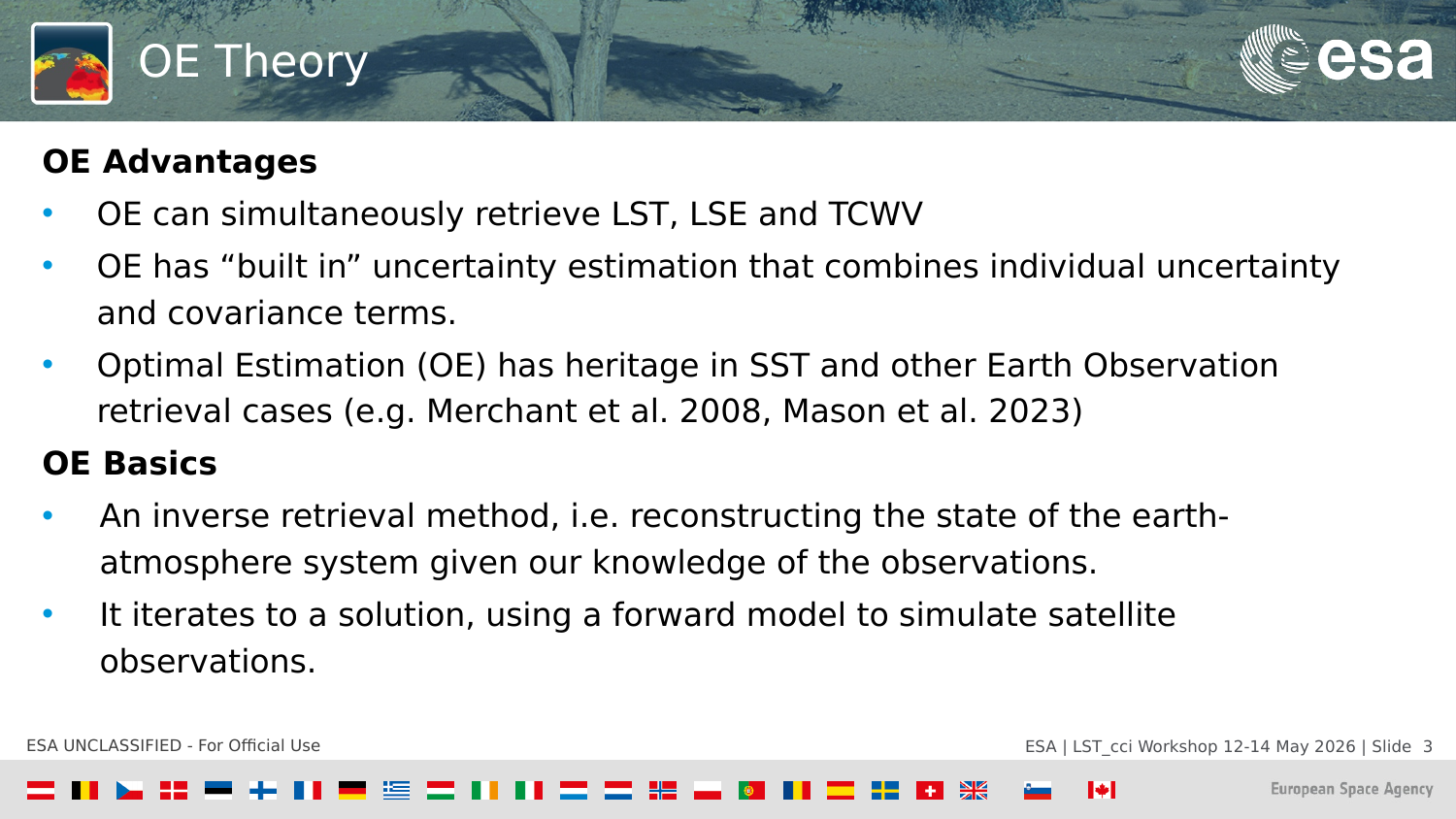

# OE Theory
OE Advantages
OE can simultaneously retrieve LST, LSE and TCWV
OE has “built in” uncertainty estimation that combines individual uncertainty and covariance terms.
Optimal Estimation (OE) has heritage in SST and other Earth Observation retrieval cases (e.g. Merchant et al. 2008, Mason et al. 2023)
OE Basics
An inverse retrieval method, i.e. reconstructing the state of the earth-atmosphere system given our knowledge of the observations.
It iterates to a solution, using a forward model to simulate satellite observations.